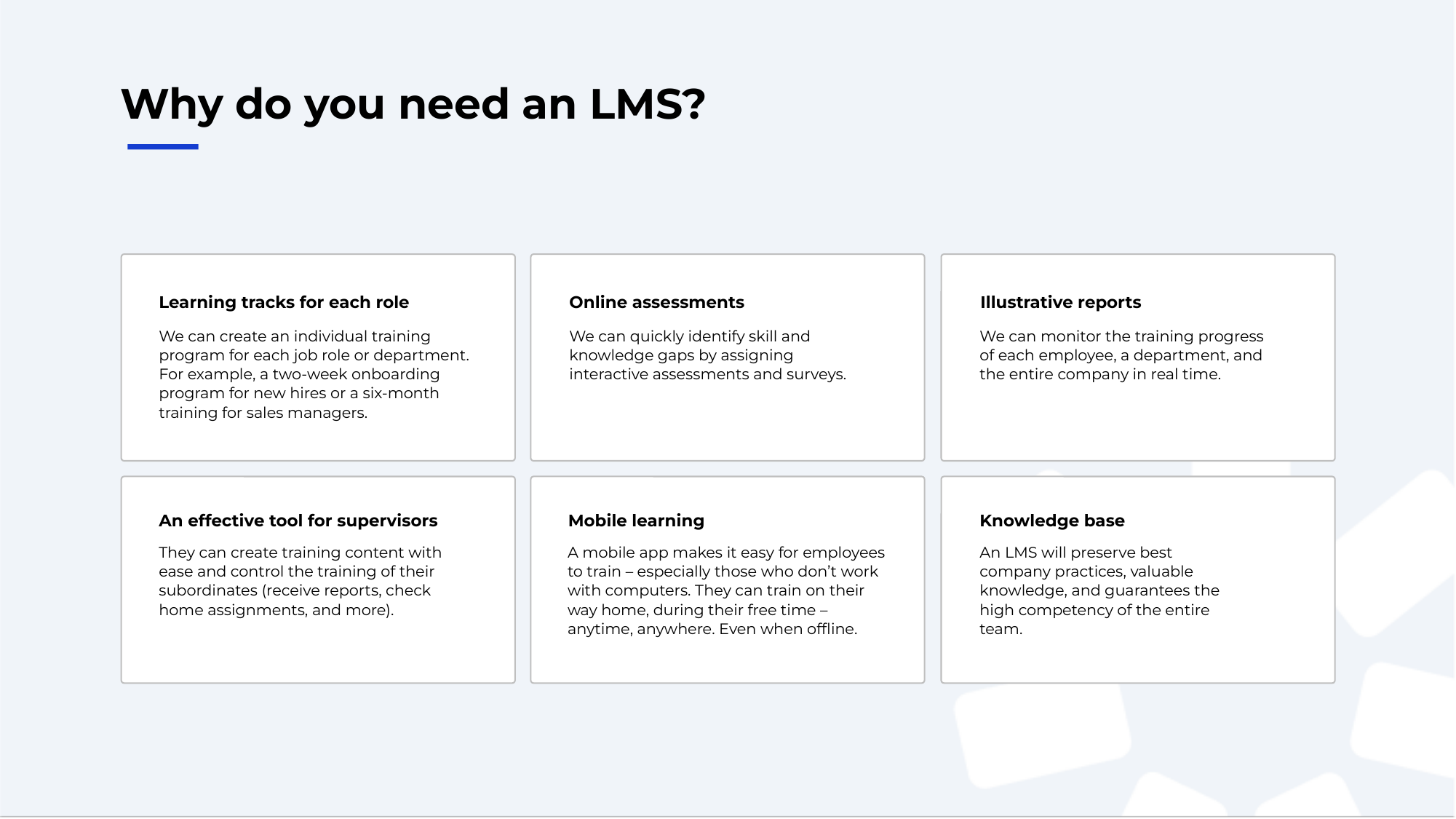

# Why do you need an LMS?

Learning tracks for each role
Online assessments
Illustrative reports
We can create an individual training program for each job role or department. For example, a two-week onboarding program for new hires or a six-month training for sales managers.
We can quickly identify skill and knowledge gaps by assigning interactive assessments and surveys.
We can monitor the training progress of each employee, a department, and the entire company in real time.

An effective tool for supervisors
Mobile learning
Knowledge base
They can create training content with ease and control the training of their subordinates (receive reports, check home assignments, and more).
A mobile app makes it easy for employees to train – especially those who don’t work with computers. They can train on their way home, during their free time – anytime, anywhere. Even when offline.
An LMS will preserve best company practices, valuable knowledge, and guarantees the high competency of the entire team.